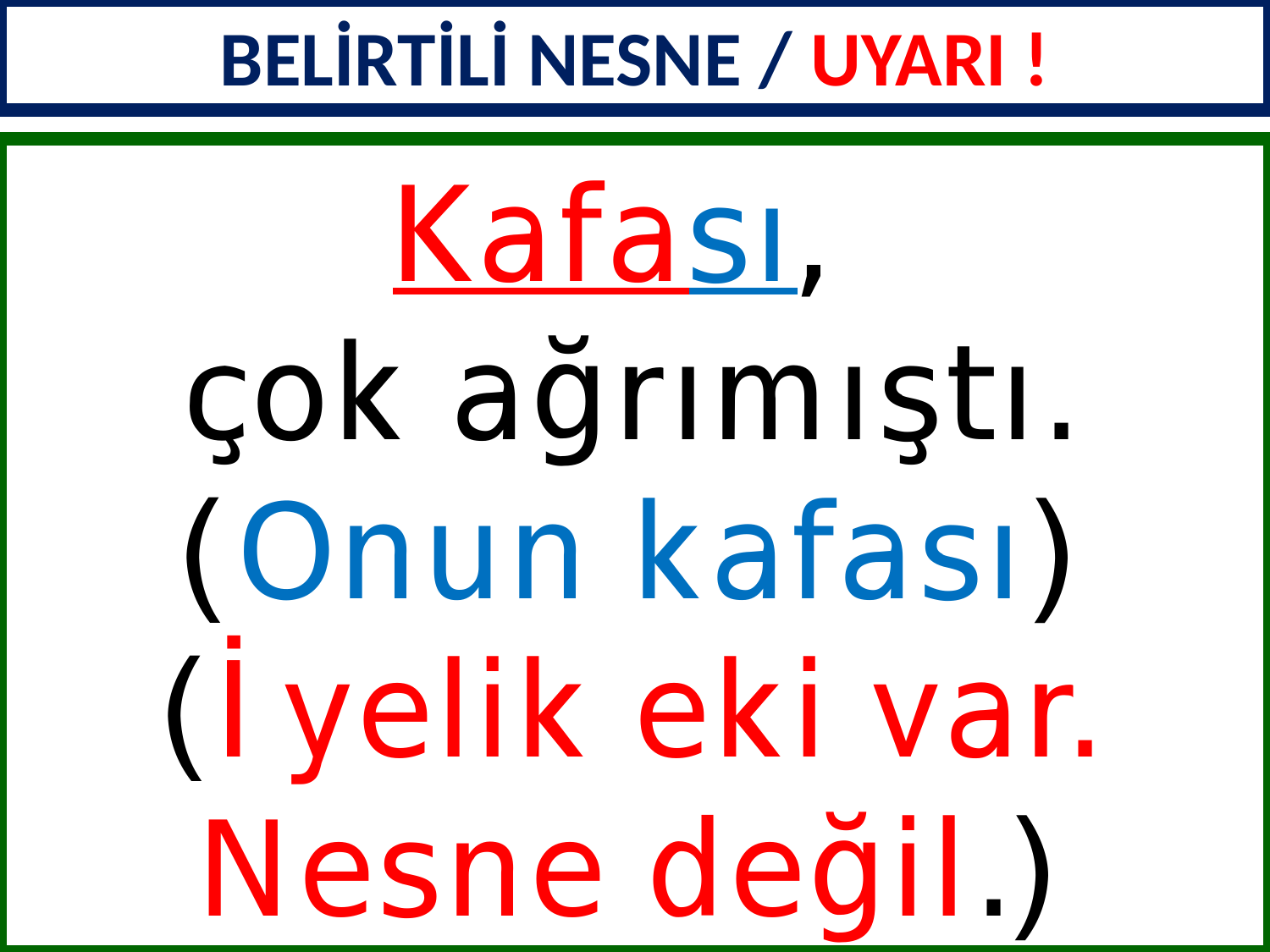

BELİRTİLİ NESNE / UYARI !
Kafası,
çok ağrımıştı.
(Onun kafası)
(İyelik eki var. Nesne değil.)